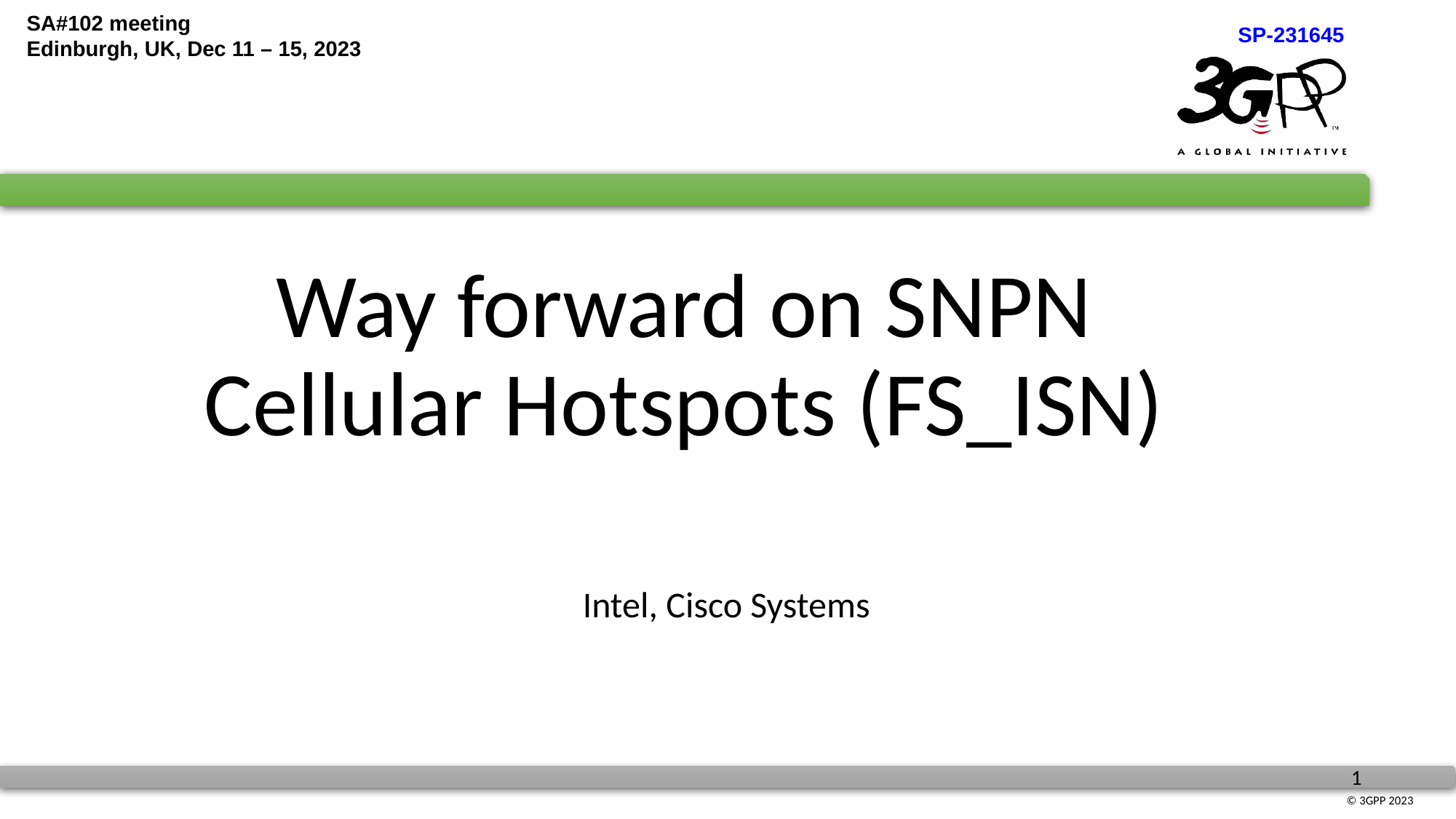

# Way forward on SNPN Cellular Hotspots (FS_ISN)

Intel, Cisco Systems